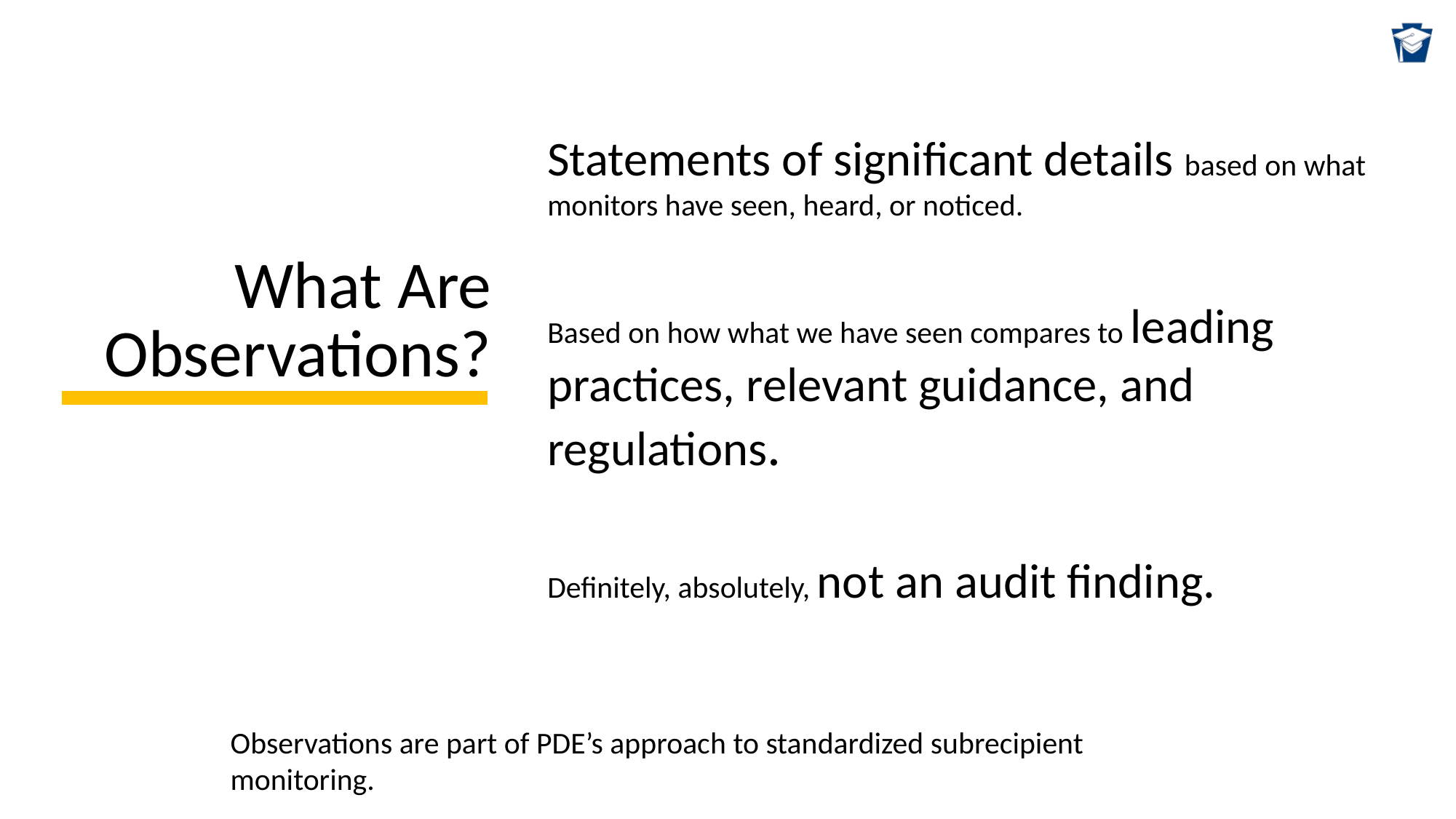

Statements of significant details based on what monitors have seen, heard, or noticed.

Based on how what we have seen compares to leading practices, relevant guidance, and regulations.

Definitely, absolutely, not an audit finding.
What Are Observations?
Observations are part of PDE’s approach to standardized subrecipient monitoring.